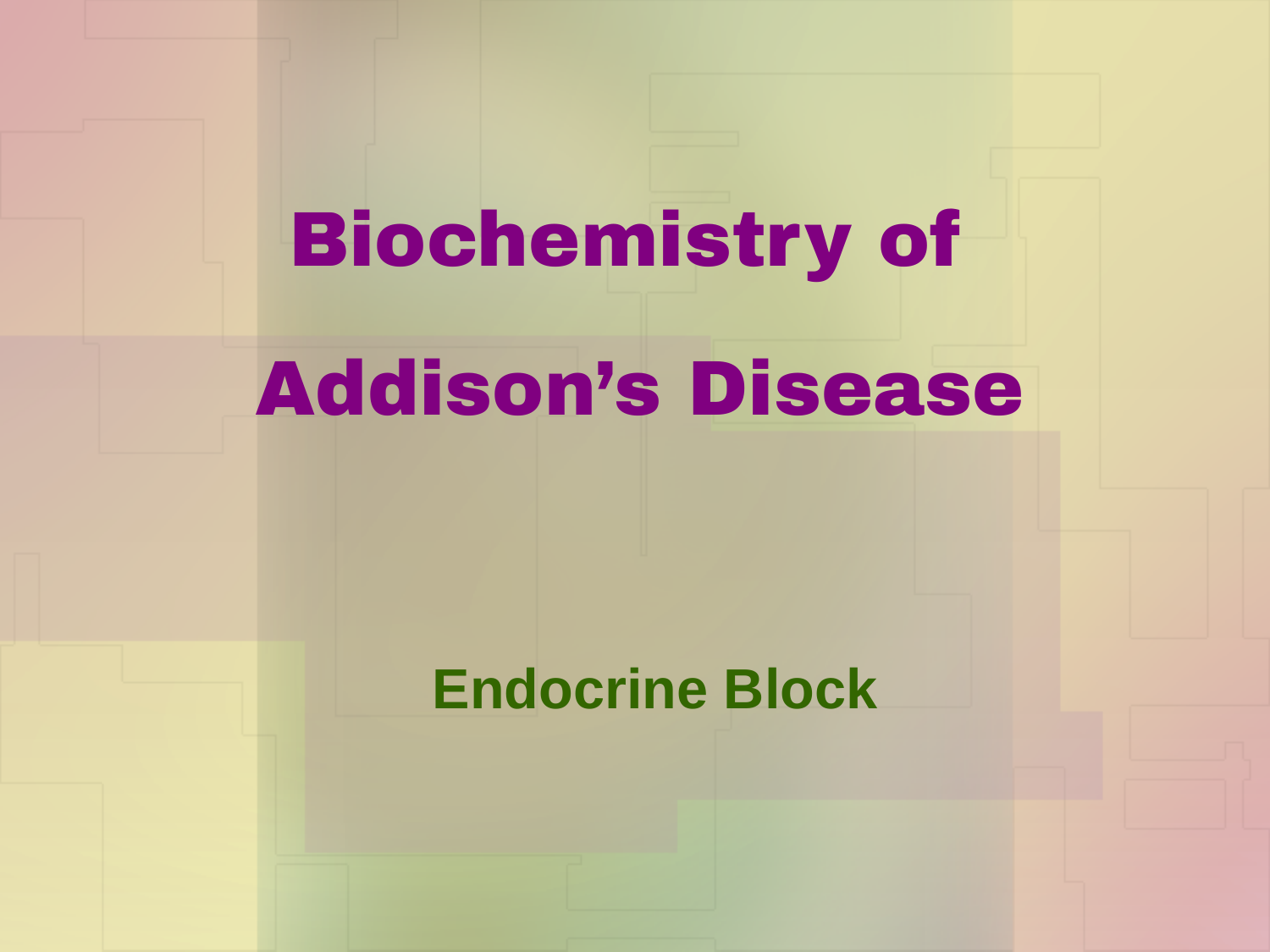

# Biochemistry of Addison’s Disease
Endocrine Block